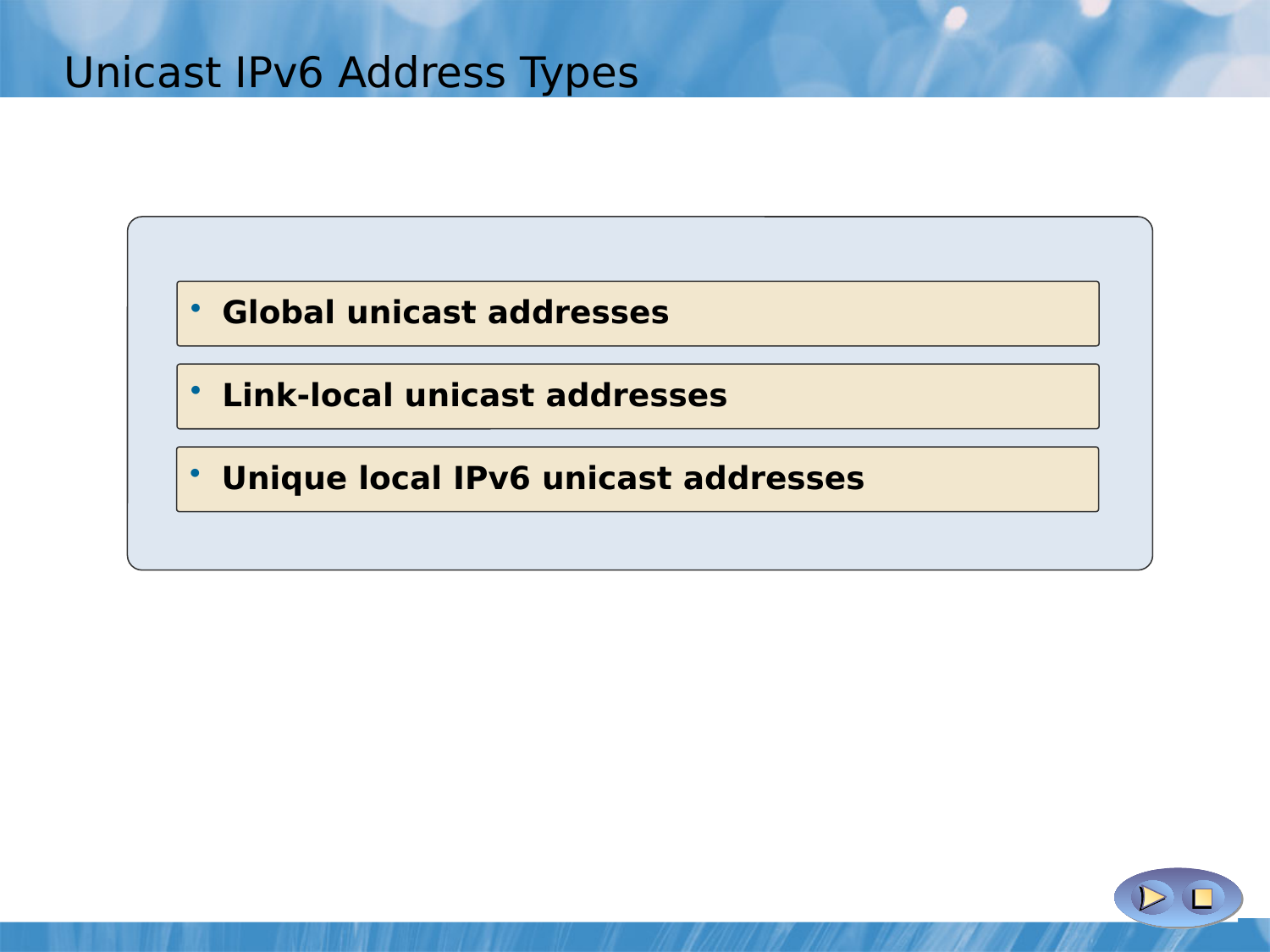

# Unicast IPv6 Address Types

Global Unique Unicast Address

48 bits

64 bits
45 bits
16 bits

001
Global Routing Prefix
Subnet ID
Interface ID

Prefix managed
 by IANA
Subnet bits for
organizations
Client
interface ID
Prefix assigned
to top-level ISP

Global unicast addresses
Link-local unicast addresses
Unique local IPv6 unicast addresses

Unique local IPv6 Address

40bits
64 bits
8 bits

1111  1110
random sequence
Interface ID

Format Prefix
all unique local IPs
have a prefix of FD
16 bits

Subnet ID

Link-Local Address

64 bits
54 bits
10 bits

1111  1110  10
000 . . . 000
Interface ID

Format Prefix
all link-local IPs
have a prefix of FE8